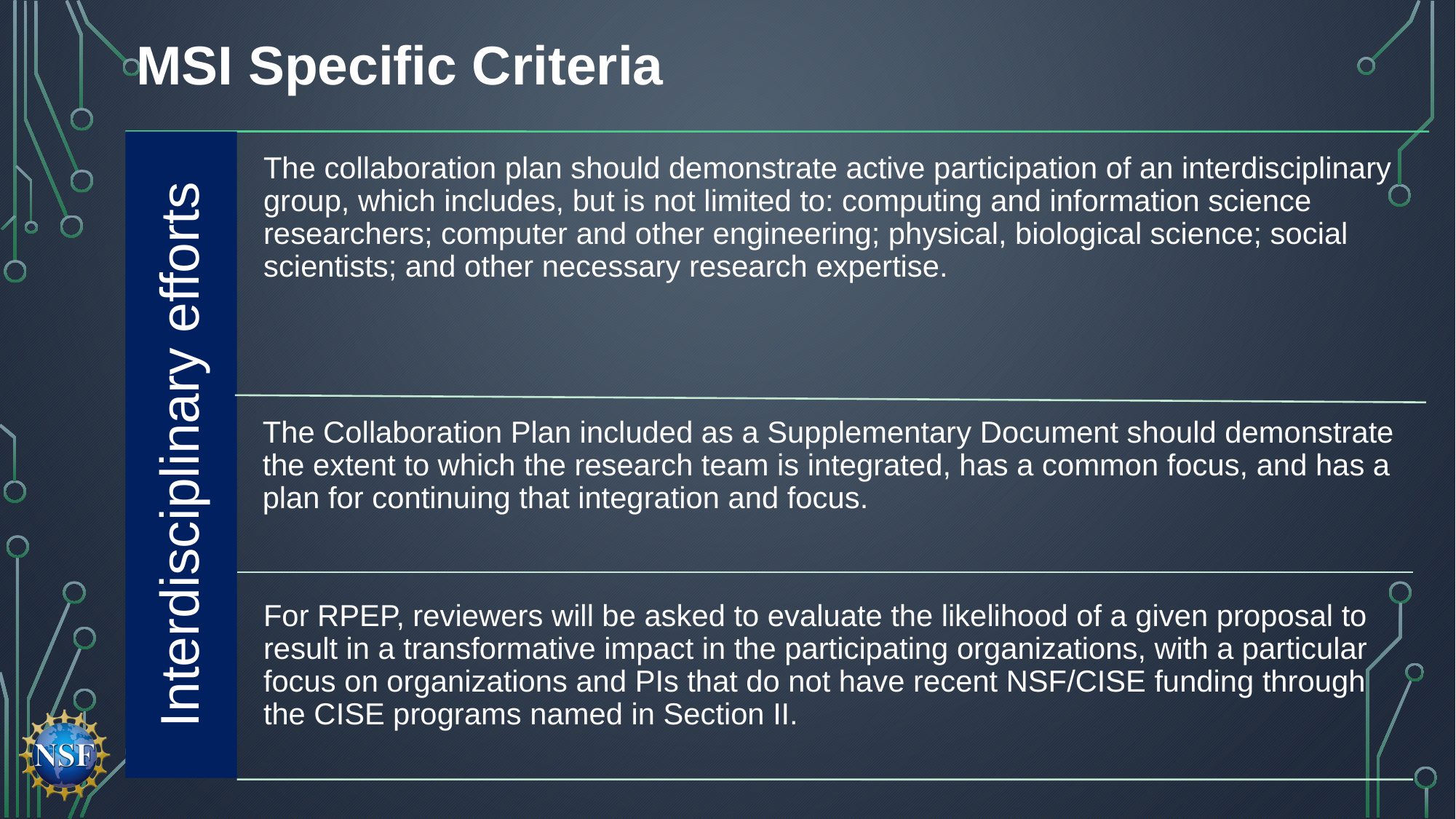

# MSI Specific Criteria

Interdisciplinary efforts
The collaboration plan should demonstrate active participation of an interdisciplinary group, which includes, but is not limited to: computing and information science researchers; computer and other engineering; physical, biological science; social scientists; and other necessary research expertise.

The Collaboration Plan included as a Supplementary Document should demonstrate the extent to which the research team is integrated, has a common focus, and has a plan for continuing that integration and focus.

For RPEP, reviewers will be asked to evaluate the likelihood of a given proposal to result in a transformative impact in the participating organizations, with a particular focus on organizations and PIs that do not have recent NSF/CISE funding through the CISE programs named in Section II.